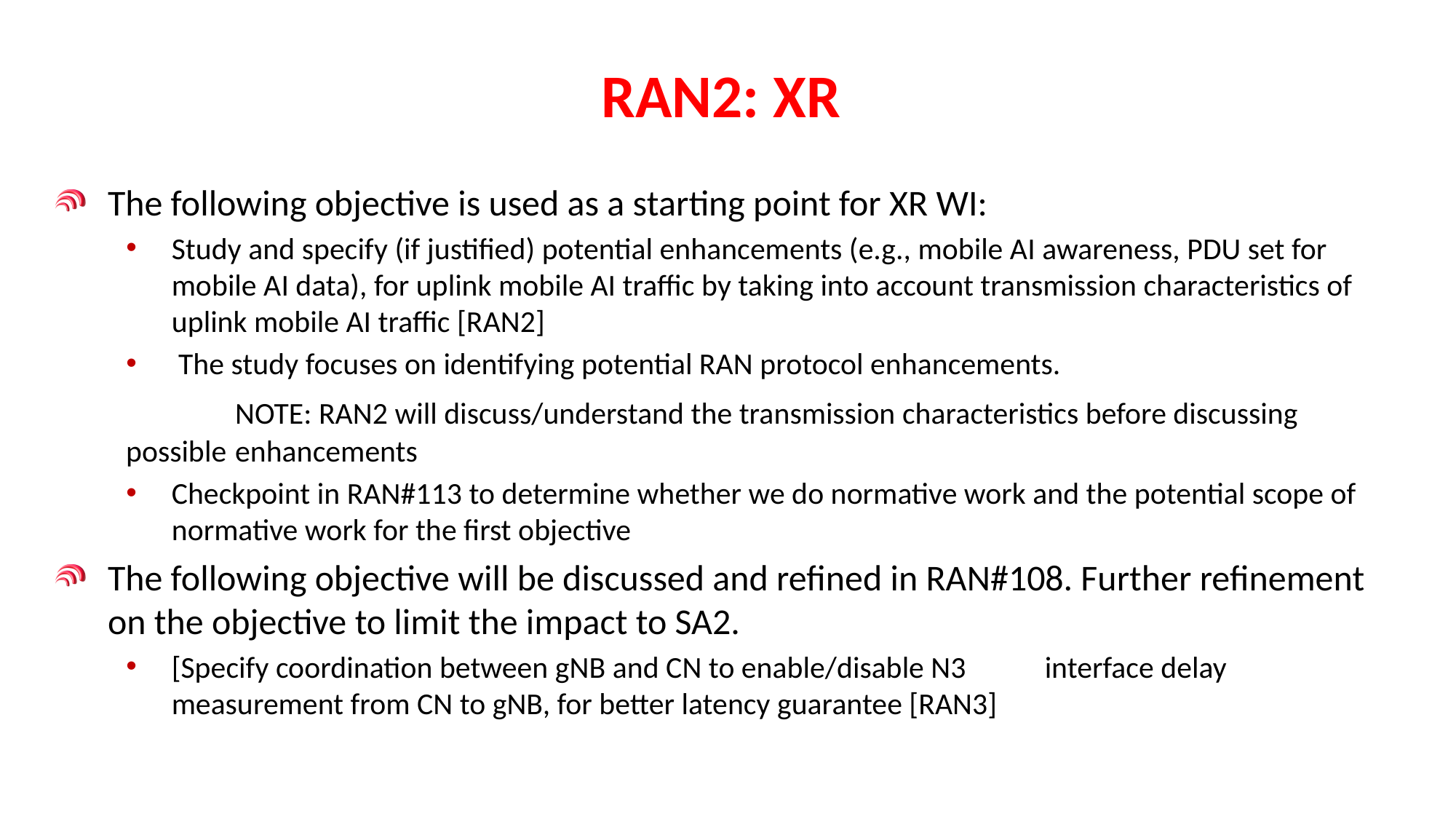

RAN2: XR
The following objective is used as a starting point for XR WI:
Study and specify (if justified) potential enhancements (e.g., mobile AI awareness, PDU set for mobile AI data), for uplink mobile AI traffic by taking into account transmission characteristics of uplink mobile AI traffic [RAN2]
 The study focuses on identifying potential RAN protocol enhancements.
	NOTE: RAN2 will discuss/understand the transmission characteristics before discussing possible 	enhancements
Checkpoint in RAN#113 to determine whether we do normative work and the potential scope of normative work for the first objective
The following objective will be discussed and refined in RAN#108. Further refinement on the objective to limit the impact to SA2.
[Specify coordination between gNB and CN to enable/disable N3 	interface delay measurement from CN to gNB, for better latency guarantee [RAN3]